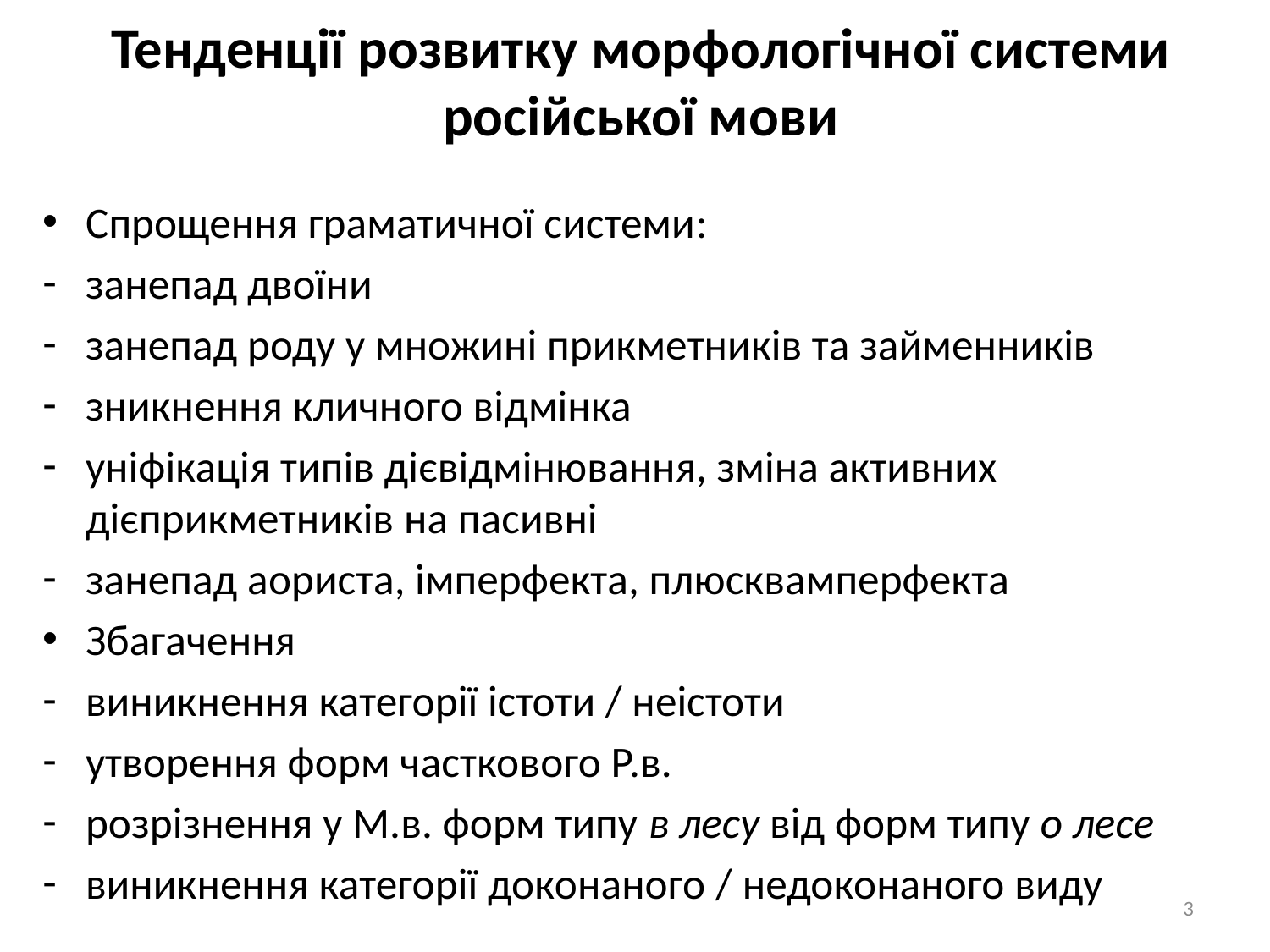

# Тенденції розвитку морфологічної системи російської мови
Спрощення граматичної системи:
занепад двоїни
занепад роду у множині прикметників та займенників
зникнення кличного відмінка
уніфікація типів дієвідмінювання, зміна активних дієприкметників на пасивні
занепад аориста, імперфекта, плюсквамперфекта
Збагачення
виникнення категорії істоти / неістоти
утворення форм часткового Р.в.
розрізнення у М.в. форм типу в лесу від форм типу о лесе
виникнення категорії доконаного / недоконаного виду

3